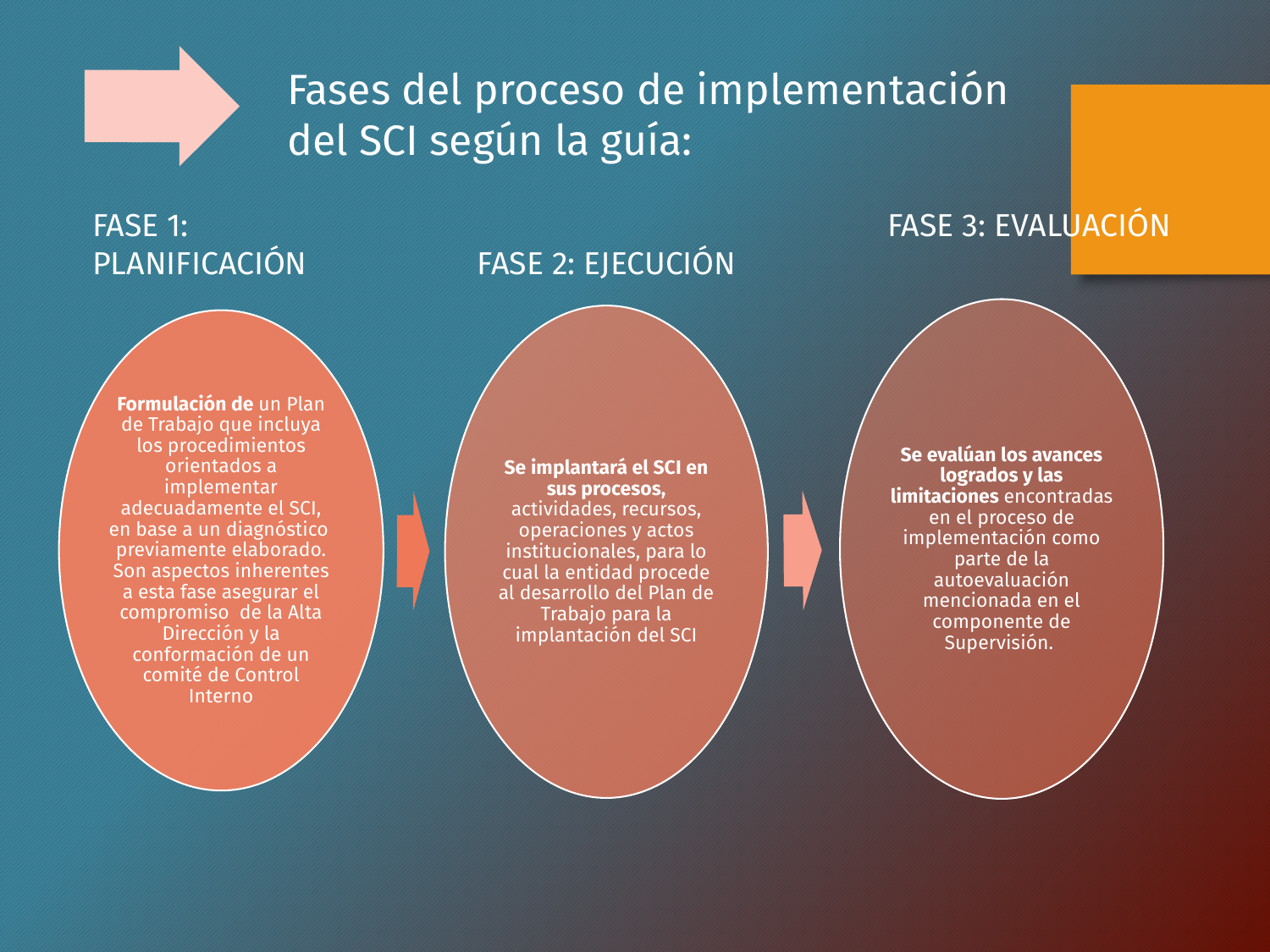

Fases del proceso de implementación del SCI según la guía:
Formulación de un Plan de Trabajo que incluya los procedimientos orientados a implementar adecuadamente el SCI, en base a un diagnóstico  previamente elaborado. Son aspectos inherentes a esta fase asegurar el compromiso  de la Alta Dirección y la conformación de un comité de Control Interno

Se implantará el SCI en sus procesos, actividades, recursos, operaciones y actos institucionales, para lo cual la entidad procede al desarrollo del Plan de Trabajo para la implantación del SCI

Se evalúan los avances logrados y las limitaciones encontradas en el proceso de implementación como parte de la autoevaluación mencionada en el componente de Supervisión.

FASE 3: EVALUACIÓN
FASE 1: PLANIFICACIÓN
FASE 2: EJECUCIÓN